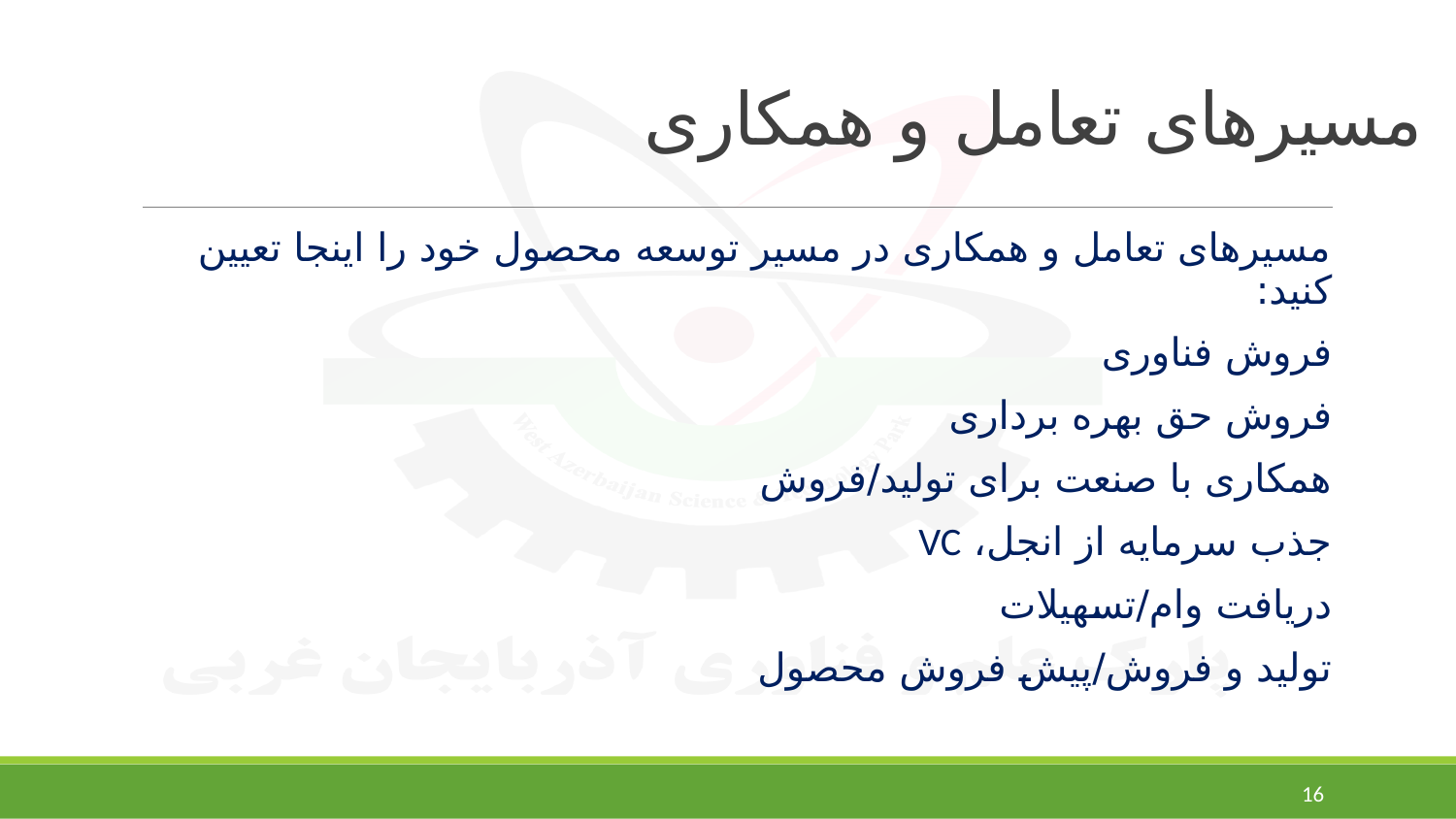

# مسیرهای تعامل و همکاری
مسیرهای تعامل و همکاری در مسیر توسعه محصول خود را اینجا تعیین کنید:
فروش فناوری
فروش حق بهره برداری
همکاری با صنعت برای تولید/فروش
جذب سرمایه از انجل، VC
دریافت وام/تسهیلات
تولید و فروش/پیش فروش محصول

16